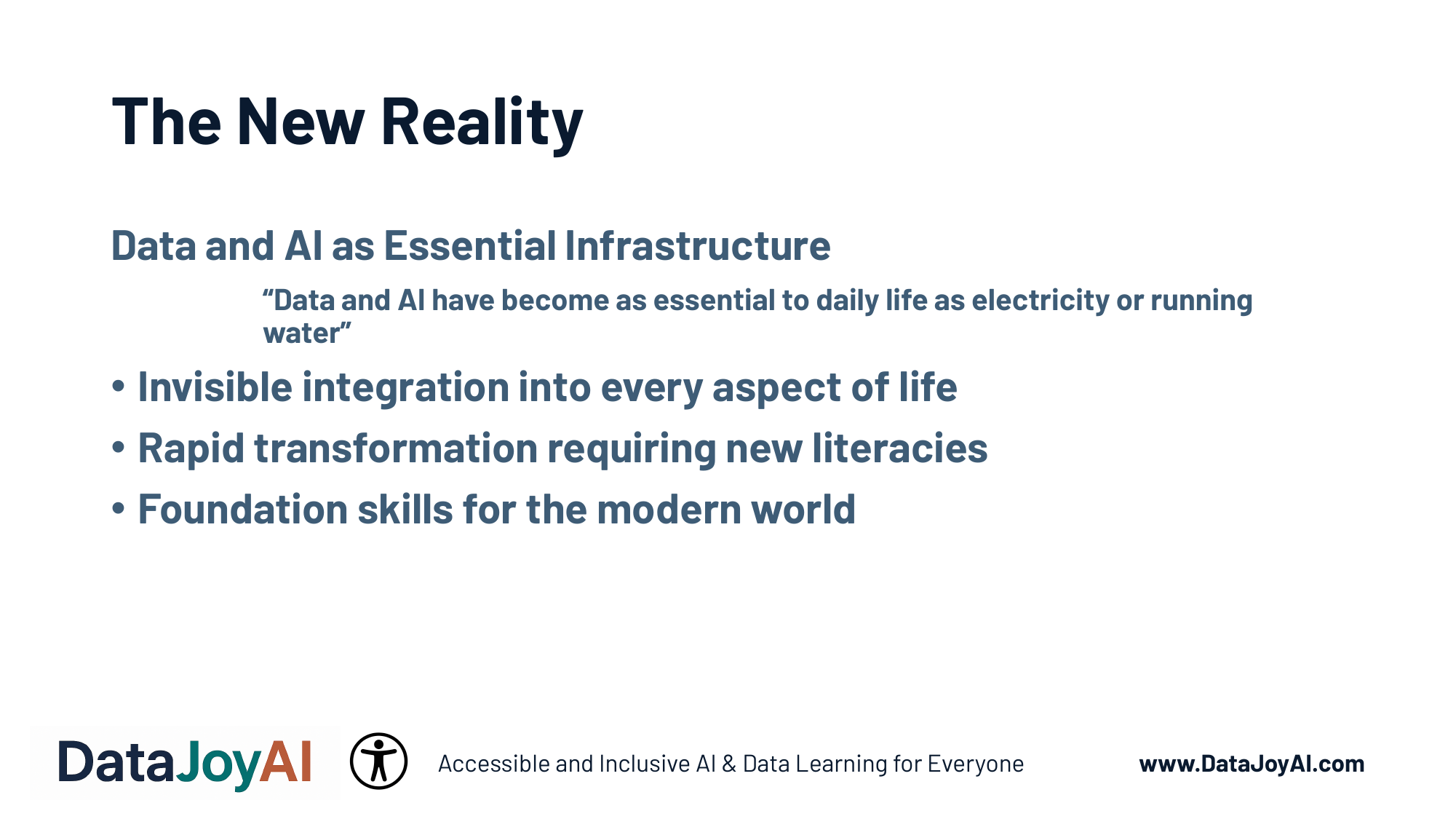

# The New Reality
Data and AI as Essential Infrastructure
“Data and AI have become as essential to daily life as electricity or running water”
Invisible integration into every aspect of life
Rapid transformation requiring new literacies
Foundation skills for the modern world